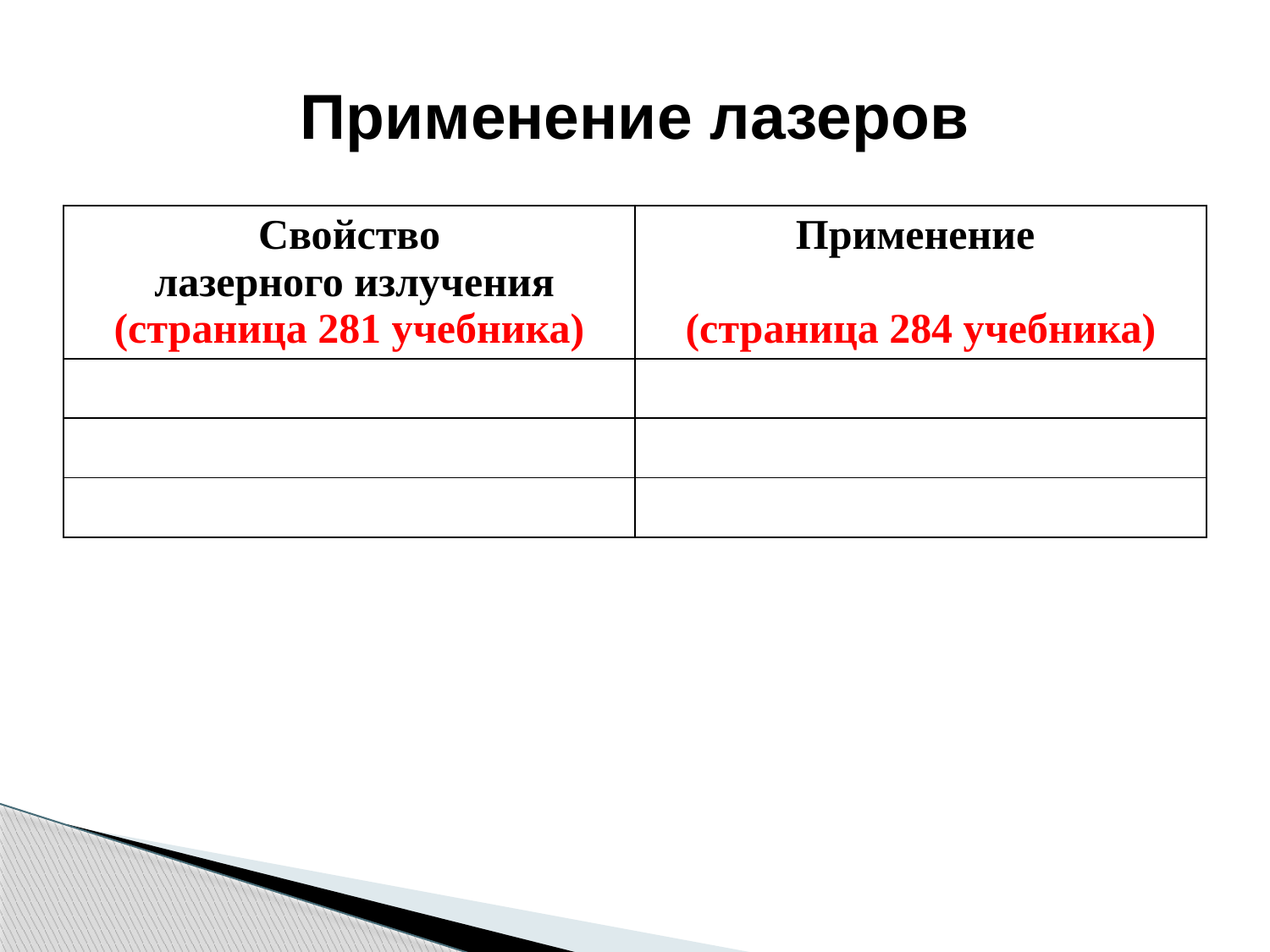

# Применение лазеров
| Свойство лазерного излучения (страница 281 учебника) | Применение (страница 284 учебника) |
| --- | --- |
|  |  |
|  |  |
|  |  |